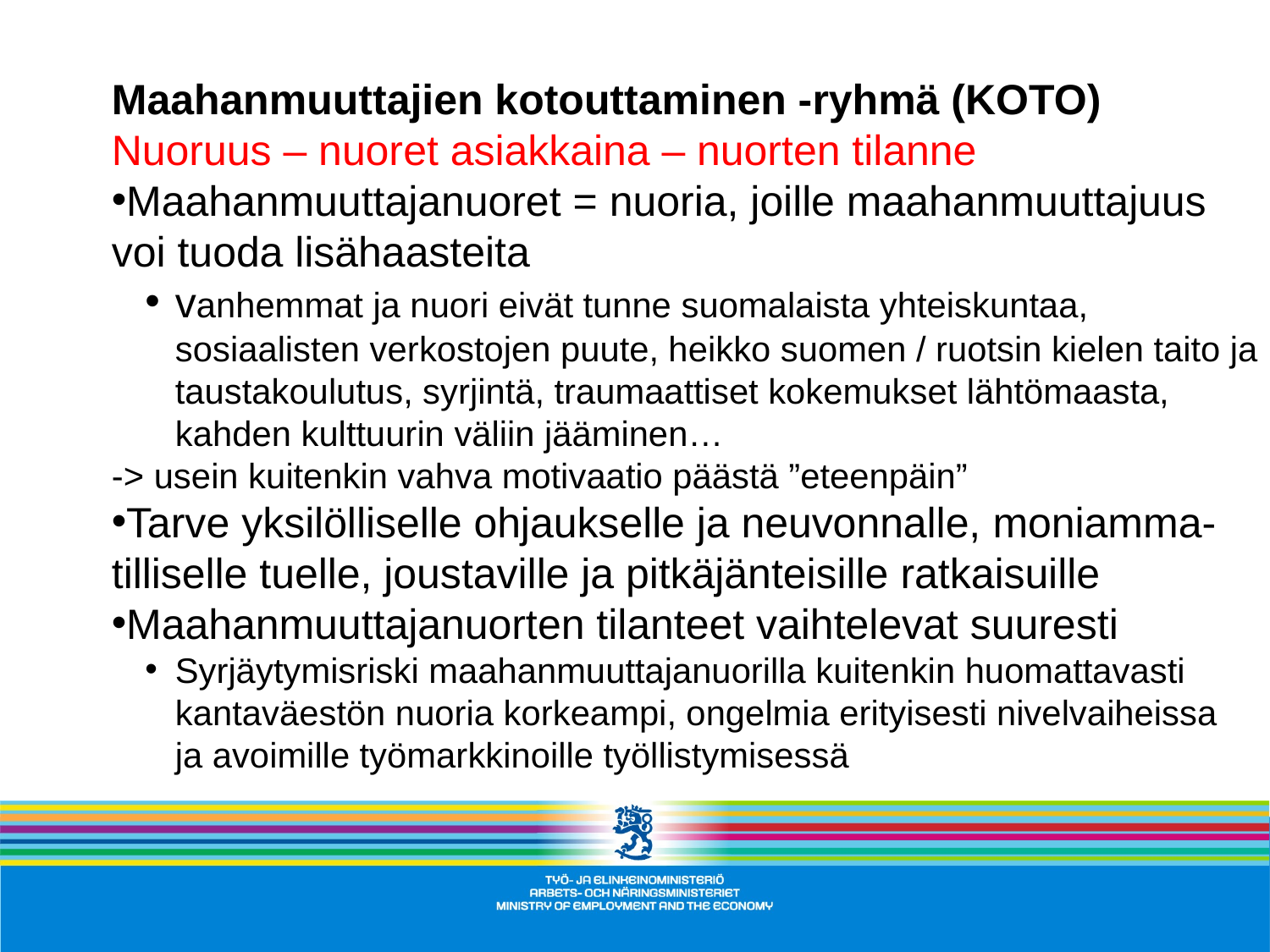

Maahanmuuttajien kotouttaminen -ryhmä (KOTO)
Nuoruus – nuoret asiakkaina – nuorten tilanne
Maahanmuuttajanuoret = nuoria, joille maahanmuuttajuus
voi tuoda lisähaasteita
vanhemmat ja nuori eivät tunne suomalaista yhteiskuntaa,
sosiaalisten verkostojen puute, heikko suomen / ruotsin kielen taito ja
taustakoulutus, syrjintä, traumaattiset kokemukset lähtömaasta,
kahden kulttuurin väliin jääminen…
-> usein kuitenkin vahva motivaatio päästä ”eteenpäin”
Tarve yksilölliselle ohjaukselle ja neuvonnalle, moniamma-
tilliselle tuelle, joustaville ja pitkäjänteisille ratkaisuille
Maahanmuuttajanuorten tilanteet vaihtelevat suuresti
Syrjäytymisriski maahanmuuttajanuorilla kuitenkin huomattavasti
kantaväestön nuoria korkeampi, ongelmia erityisesti nivelvaiheissa
ja avoimille työmarkkinoille työllistymisessä